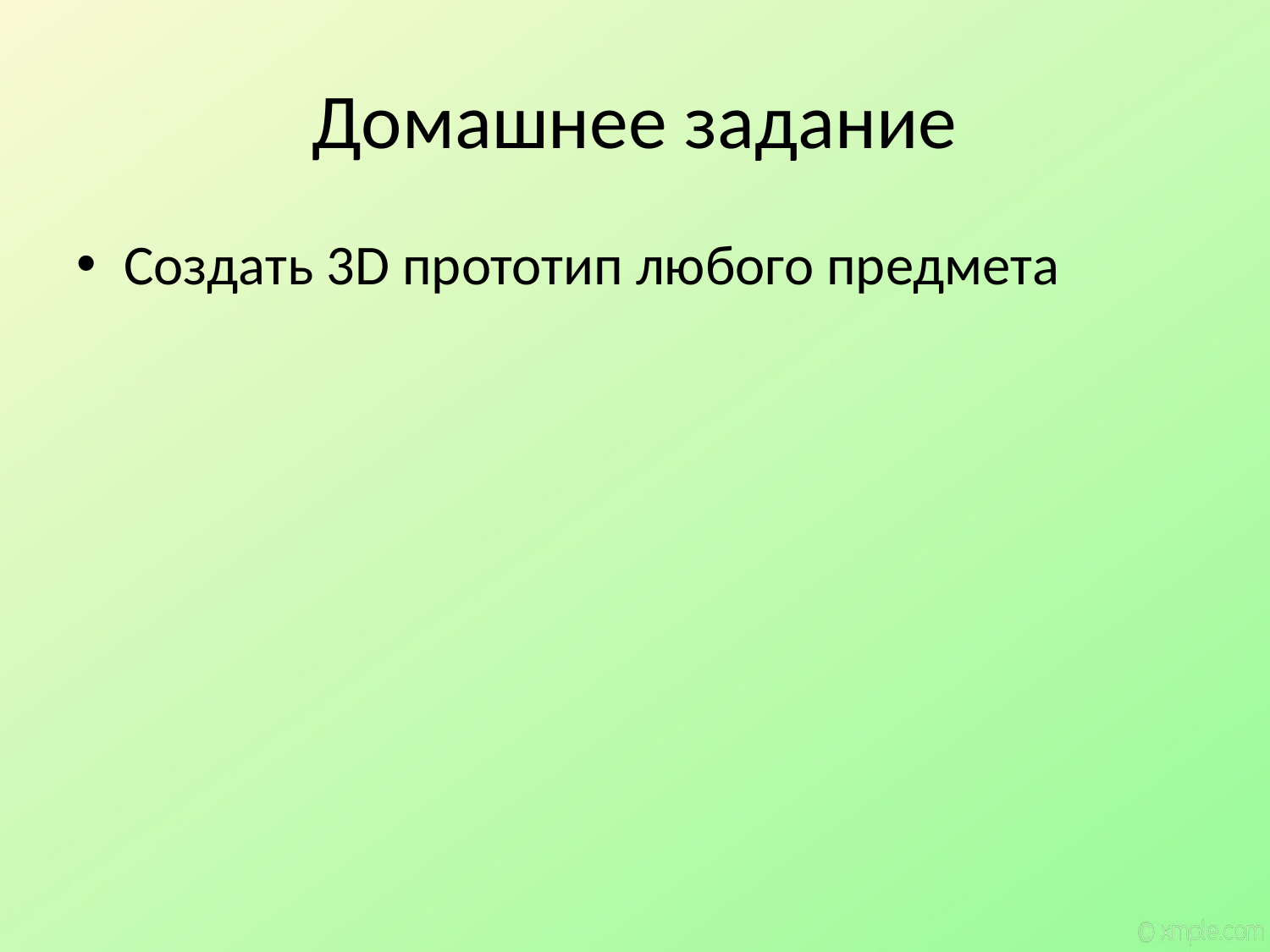

# Домашнее задание
Создать 3D прототип любого предмета